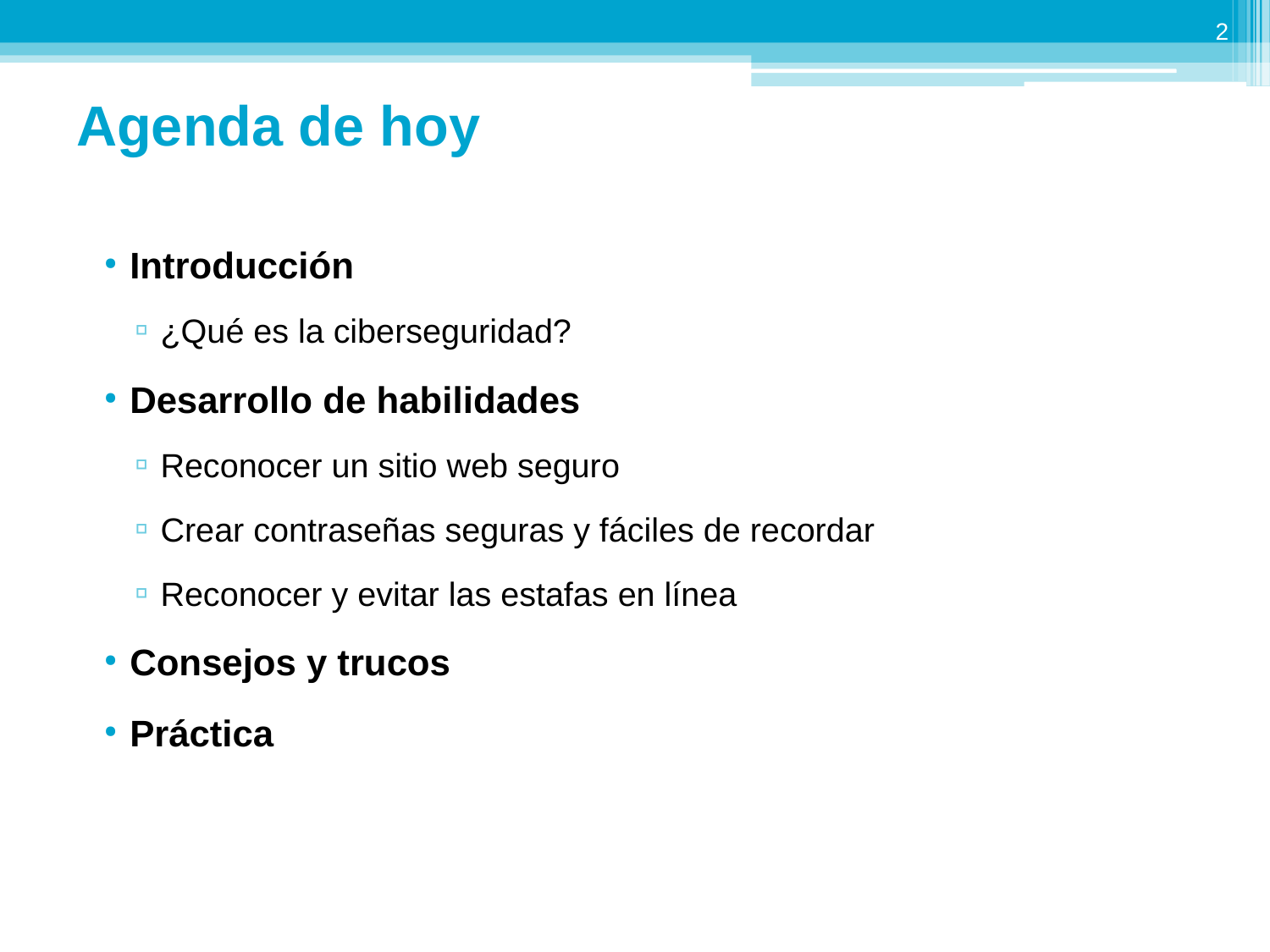

2
# Agenda de hoy
Introducción
¿Qué es la ciberseguridad?
Desarrollo de habilidades
Reconocer un sitio web seguro
Crear contraseñas seguras y fáciles de recordar
Reconocer y evitar las estafas en línea
Consejos y trucos
Práctica